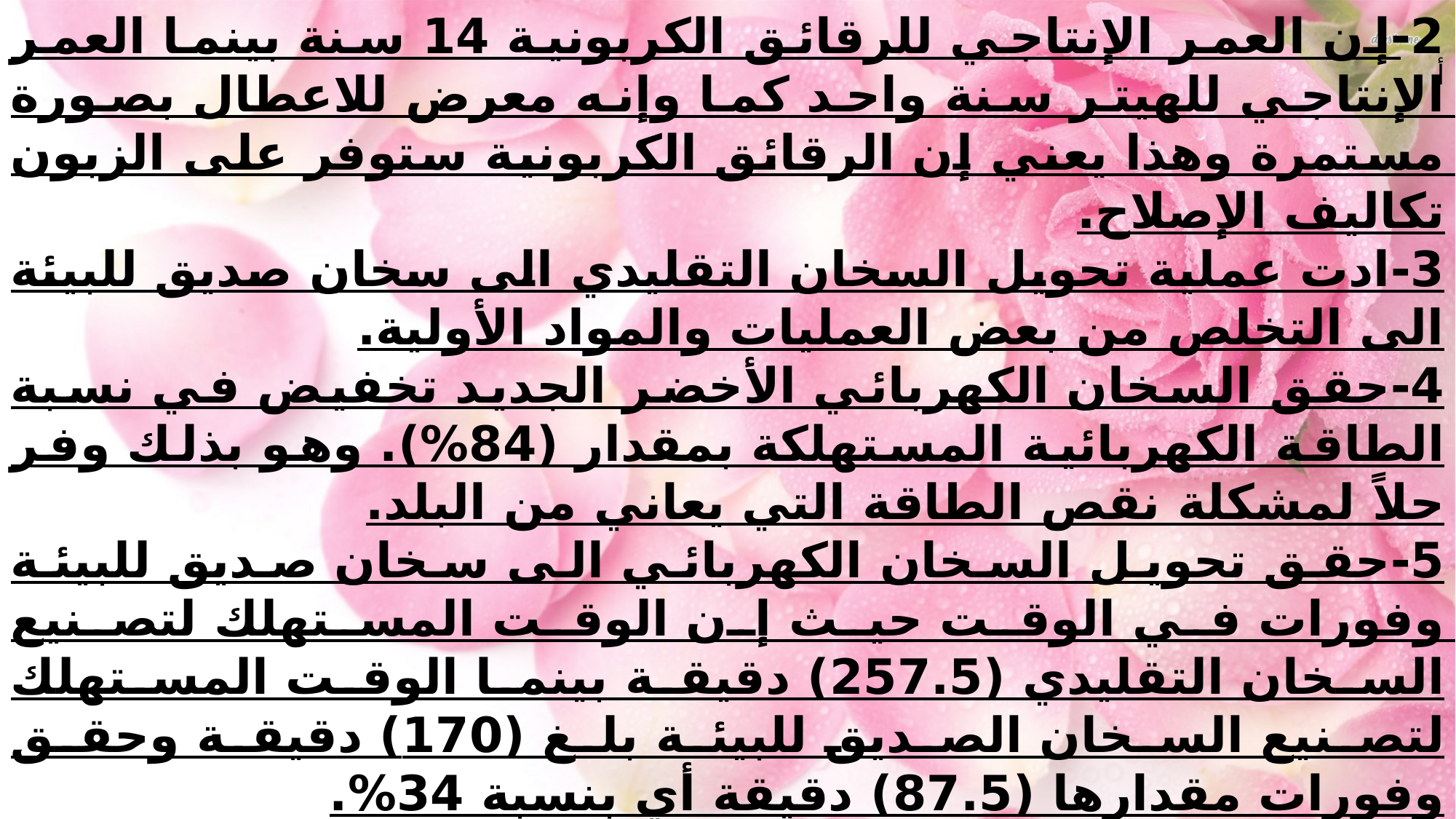

2-إن العمر الإنتاجي للرقائق الكربونية 14 سنة بينما العمر الإنتاجي للهيتر سنة واحد كما وإنه معرض للاعطال بصورة مستمرة وهذا يعني إن الرقائق الكربونية ستوفر على الزبون تكاليف الإصلاح.
3-ادت عملية تحويل السخان التقليدي الى سخان صديق للبيئة الى التخلص من بعض العمليات والمواد الأولية.
4-حقق السخان الكهربائي الأخضر الجديد تخفيض في نسبة الطاقة الكهربائية المستهلكة بمقدار (84%). وهو بذلك وفر حلاً لمشكلة نقص الطاقة التي يعاني من البلد.
5-حقق تحويل السخان الكهربائي الى سخان صديق للبيئة وفورات في الوقت حيث إن الوقت المستهلك لتصنيع السخان التقليدي (257.5) دقيقة بينما الوقت المستهلك لتصنيع السخان الصديق للبيئة بلغ (170) دقيقة وحقق وفورات مقدارها (87.5) دقيقة أي بنسبة 34%.
ثانيا :التوصيات :
إن إمكانية تخضير منتجات الشركة تعد ورقة رابحة لديها من اجل تحقيق إستراتيجة التمايز والتكلفة والتركيز بإستعمال تقنية التكلفة المستهدفة الخضراء.

أ